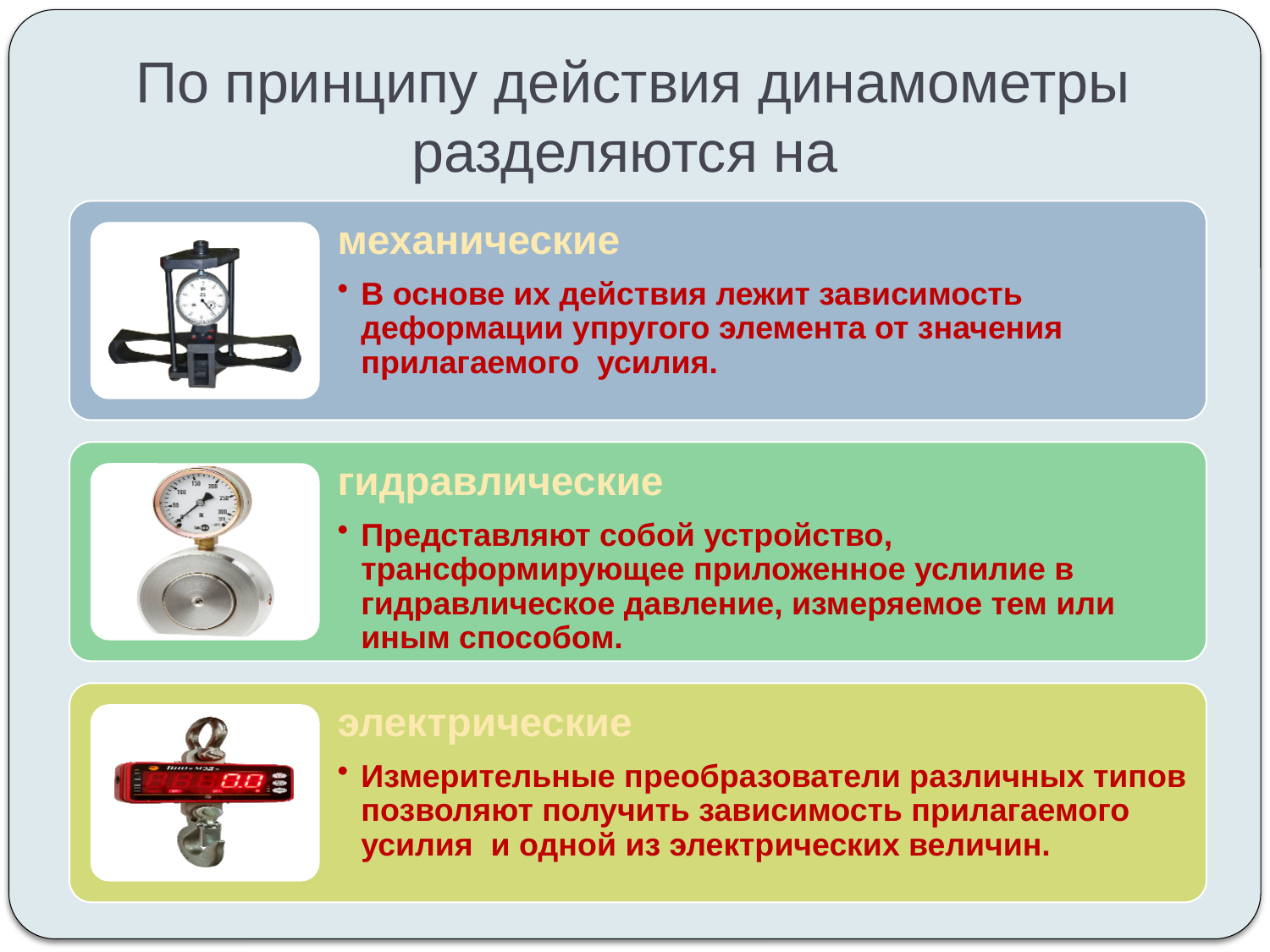

# По принципу действия динамометры разделяются на
механические
В основе их действия лежит зависимость деформации упругого элемента от значения прилагаемого  усилия.
гидравлические
Представляют собой устройство, трансформирующее приложенное услилие в гидравлическое давление, измеряемое тем или иным способом.
электрические
Измерительные преобразователи различных типов позволяют получить зависимость прилагаемого усилия  и одной из электрических величин.